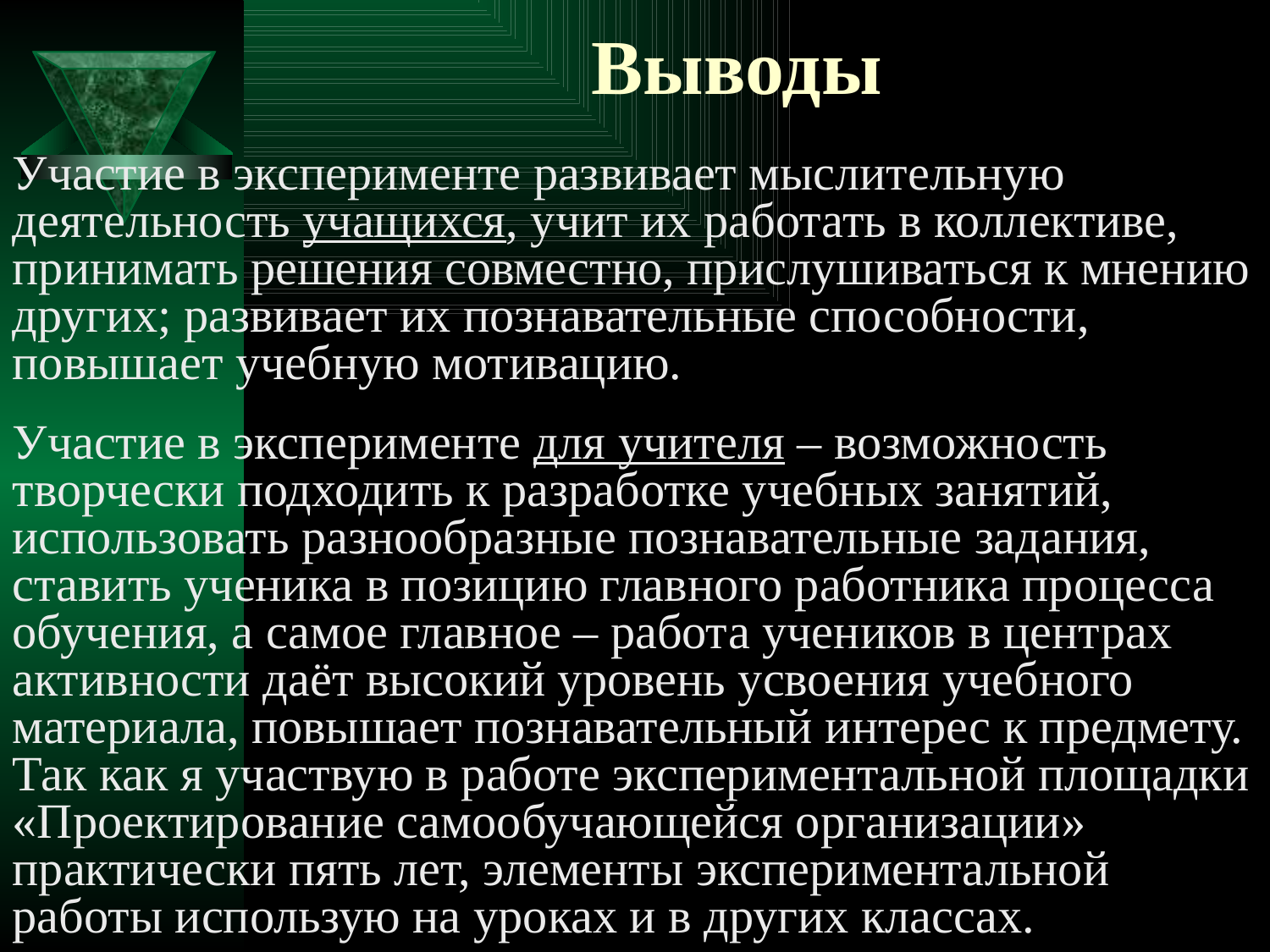

# Выводы
Участие в эксперименте развивает мыслительную деятельность учащихся, учит их работать в коллективе, принимать решения совместно, прислушиваться к мнению других; развивает их познавательные способности, повышает учебную мотивацию.
Участие в эксперименте для учителя – возможность творчески подходить к разработке учебных занятий, использовать разнообразные познавательные задания, ставить ученика в позицию главного работника процесса обучения, а самое главное – работа учеников в центрах активности даёт высокий уровень усвоения учебного материала, повышает познавательный интерес к предмету. Так как я участвую в работе экспериментальной площадки «Проектирование самообучающейся организации» практически пять лет, элементы экспериментальной работы использую на уроках и в других классах.